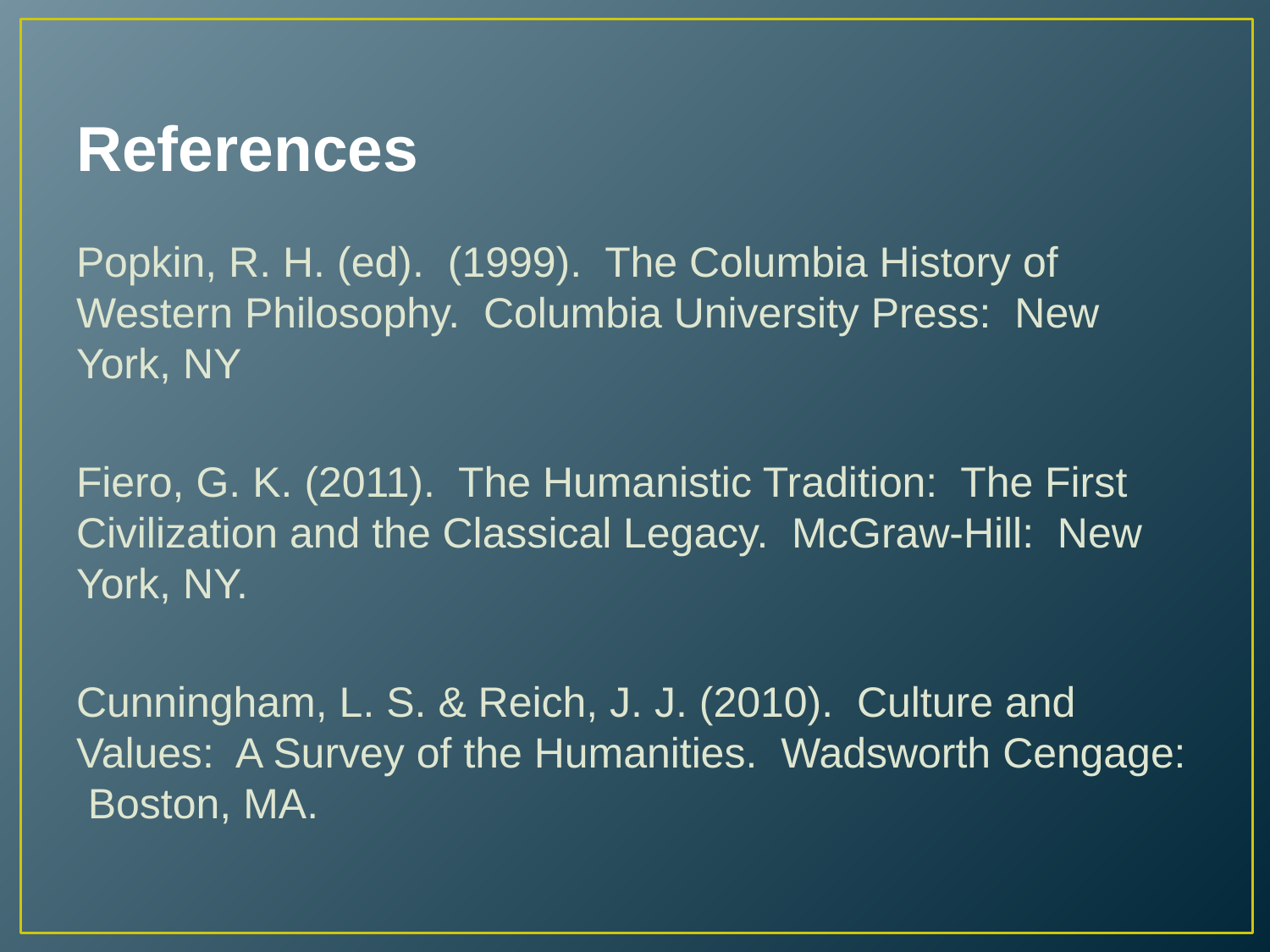

# References
Popkin, R. H. (ed).  (1999).  The Columbia History of Western Philosophy.  Columbia University Press:  New York, NY

Fiero, G. K. (2011).  The Humanistic Tradition:  The First Civilization and the Classical Legacy.  McGraw-Hill:  New York, NY.

Cunningham, L. S. & Reich, J. J. (2010).  Culture and Values:  A Survey of the Humanities.  Wadsworth Cengage:  Boston, MA.